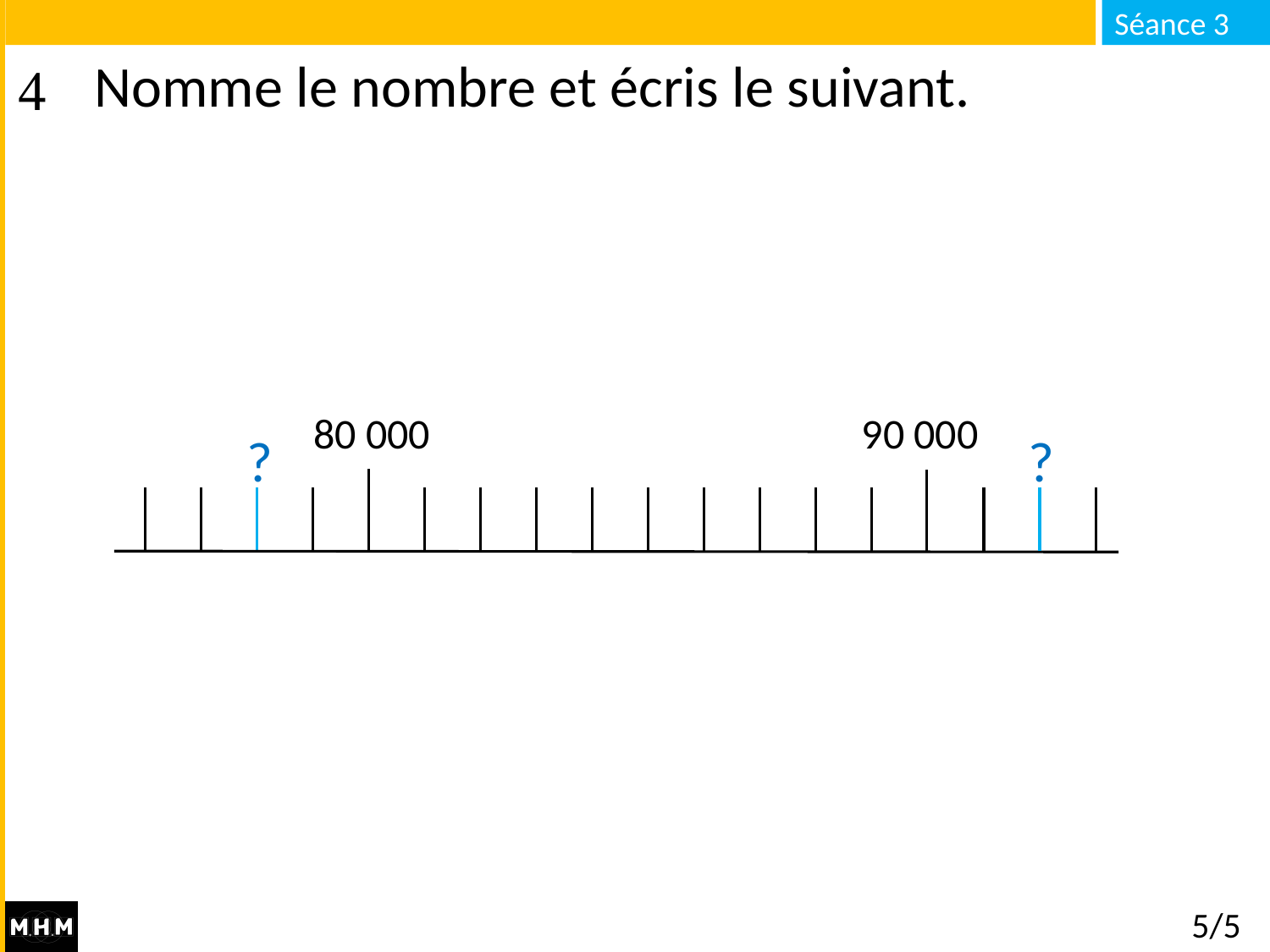

# Nomme le nombre et écris le suivant.
80 000
90 000
?
?
5/5